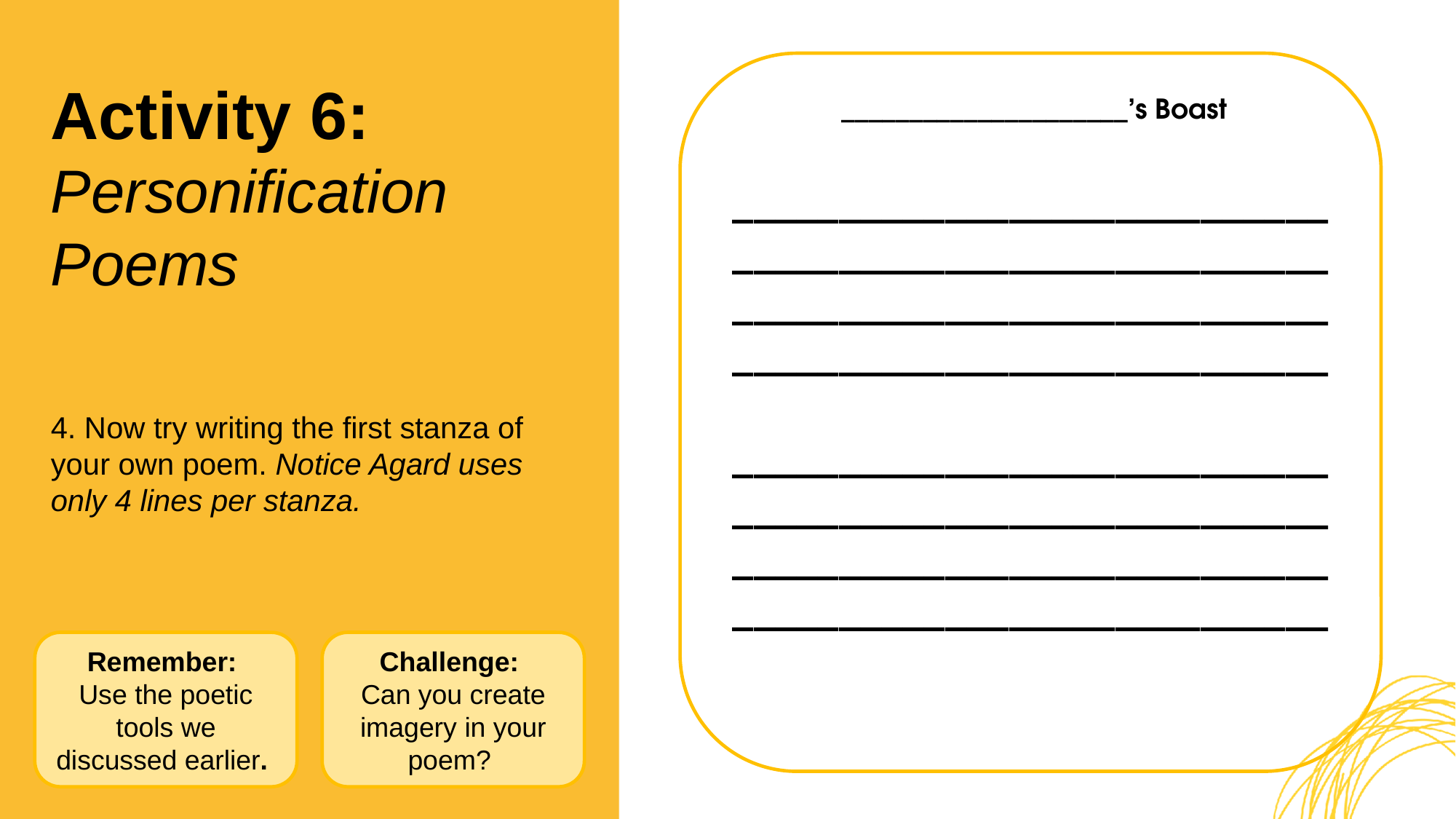

_____________________’s Boast

________________________________________________________________________________________________________________

________________________________________________________________________________________________________________

Activity 6:
Personification Poems

4. Now try writing the first stanza of your own poem. Notice Agard uses only 4 lines per stanza.

Remember:
Use the poetic tools we discussed earlier.
Challenge:
Can you create imagery in your poem?